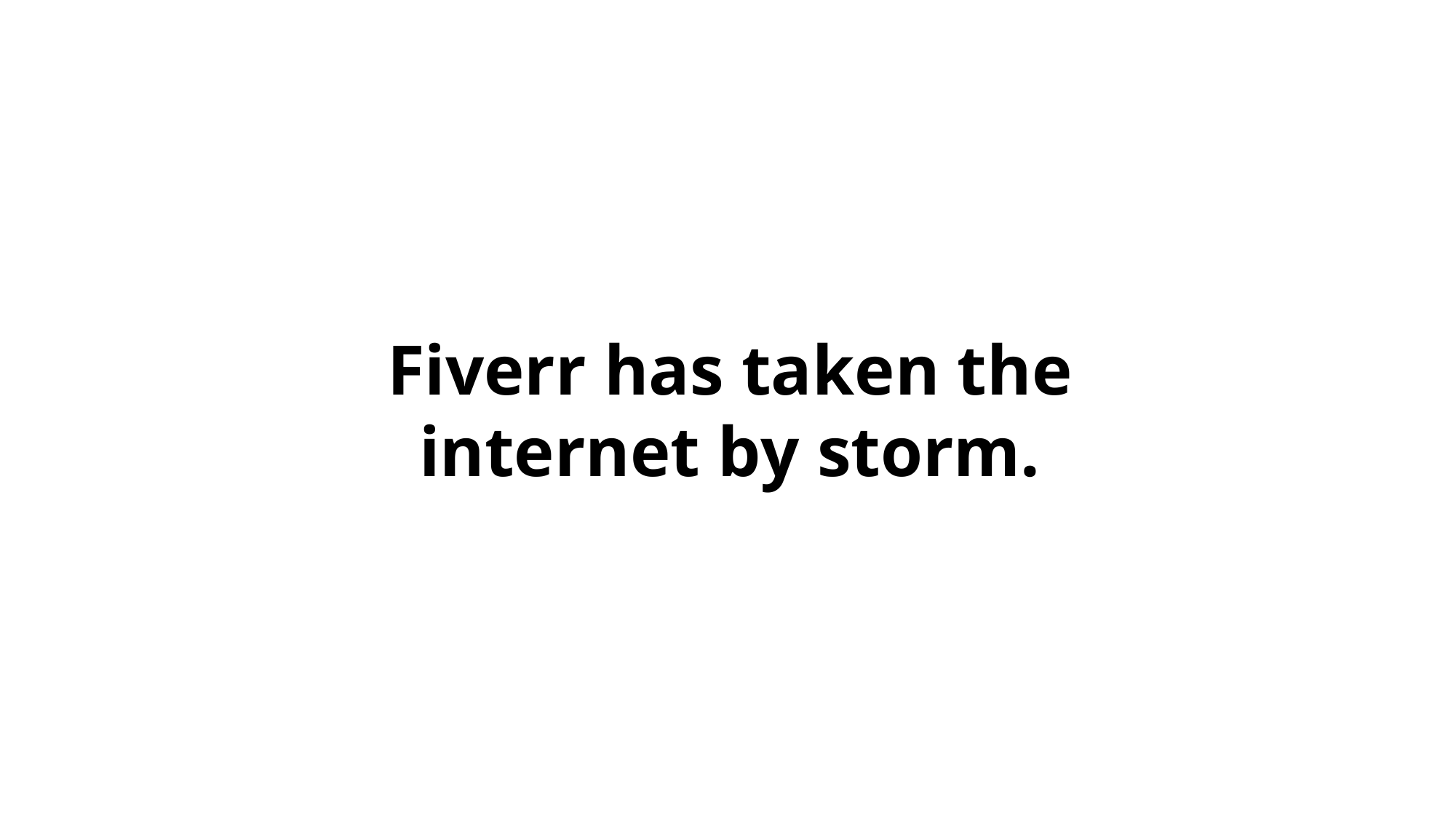

Fiverr has taken the internet by storm.